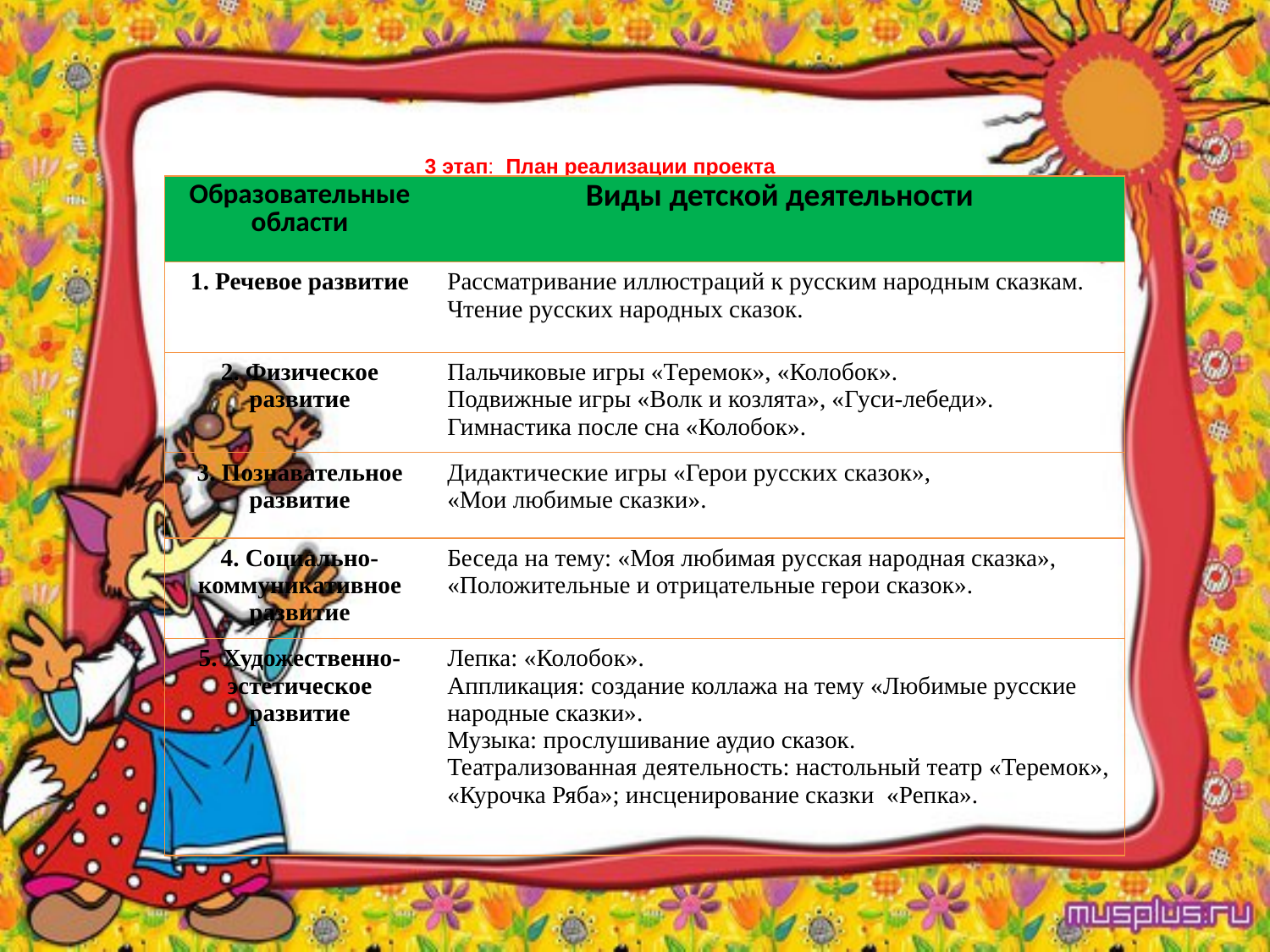

# 3 этап:  План реализации проекта
| Образовательные области | Виды детской деятельности |
| --- | --- |
| 1. Речевое развитие | Рассматривание иллюстраций к русским народным сказкам. Чтение русских народных сказок. |
| 2. Физическое развитие | Пальчиковые игры «Теремок», «Колобок». Подвижные игры «Волк и козлята», «Гуси-лебеди». Гимнастика после сна «Колобок». |
| 3. Познавательное развитие | Дидактические игры «Герои русских сказок», «Мои любимые сказки». |
| 4. Социально-коммуникативное развитие | Беседа на тему: «Моя любимая русская народная сказка», «Положительные и отрицательные герои сказок». |
| 5. Художественно-эстетическое развитие | Лепка: «Колобок». Аппликация: создание коллажа на тему «Любимые русские народные сказки». Музыка: прослушивание аудио сказок. Театрализованная деятельность: настольный театр «Теремок», «Курочка Ряба»; инсценирование сказки «Репка». |